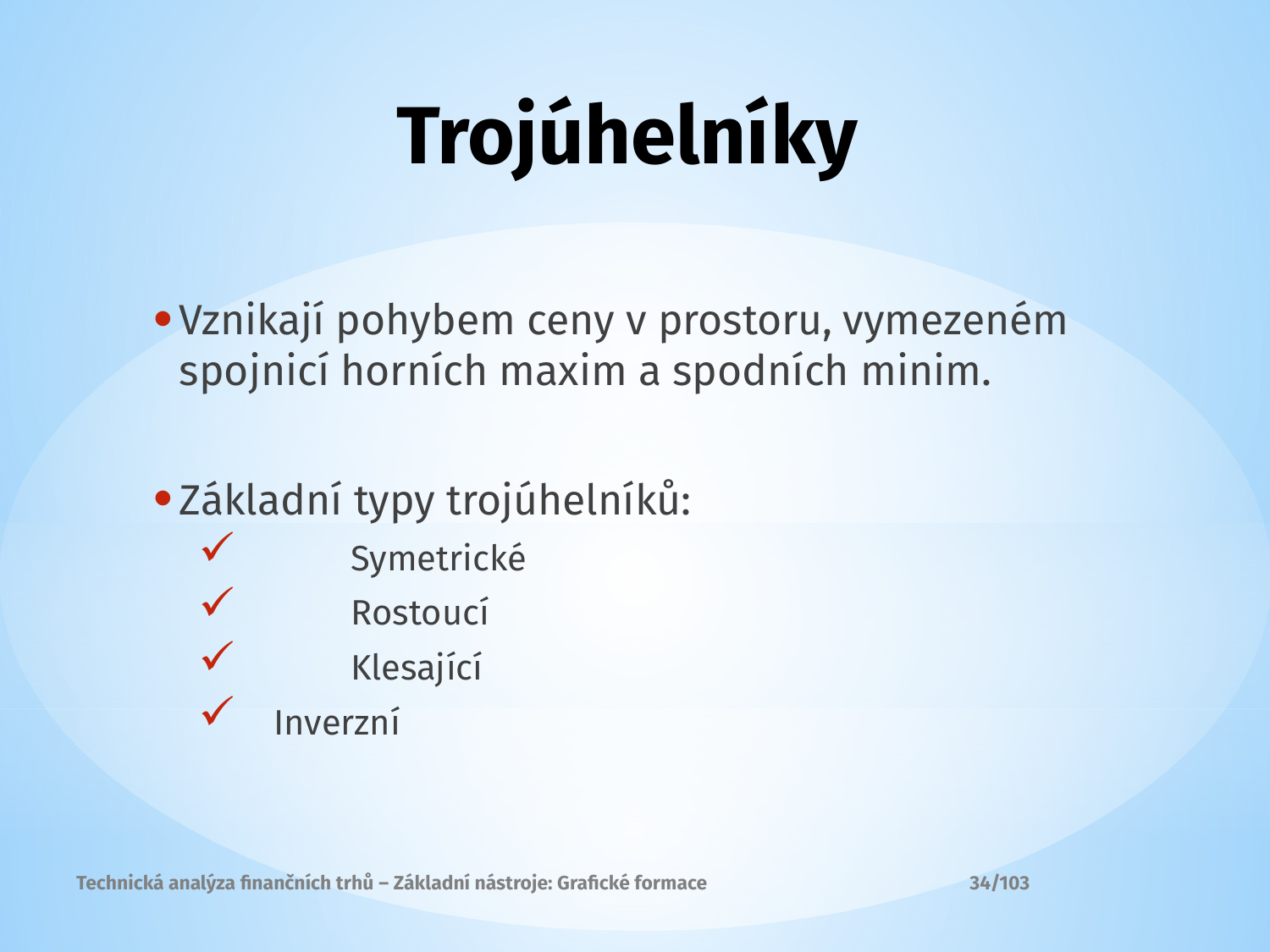

# Trojúhelníky
Vznikají pohybem ceny v prostoru, vymezeném spojnicí horních maxim a spodních minim.

Základní typy trojúhelníků:
	Symetrické
	Rostoucí
	Klesající
    Inverzní

Technická analýza finančních trhů – Základní nástroje: Grafické formace			 34/103